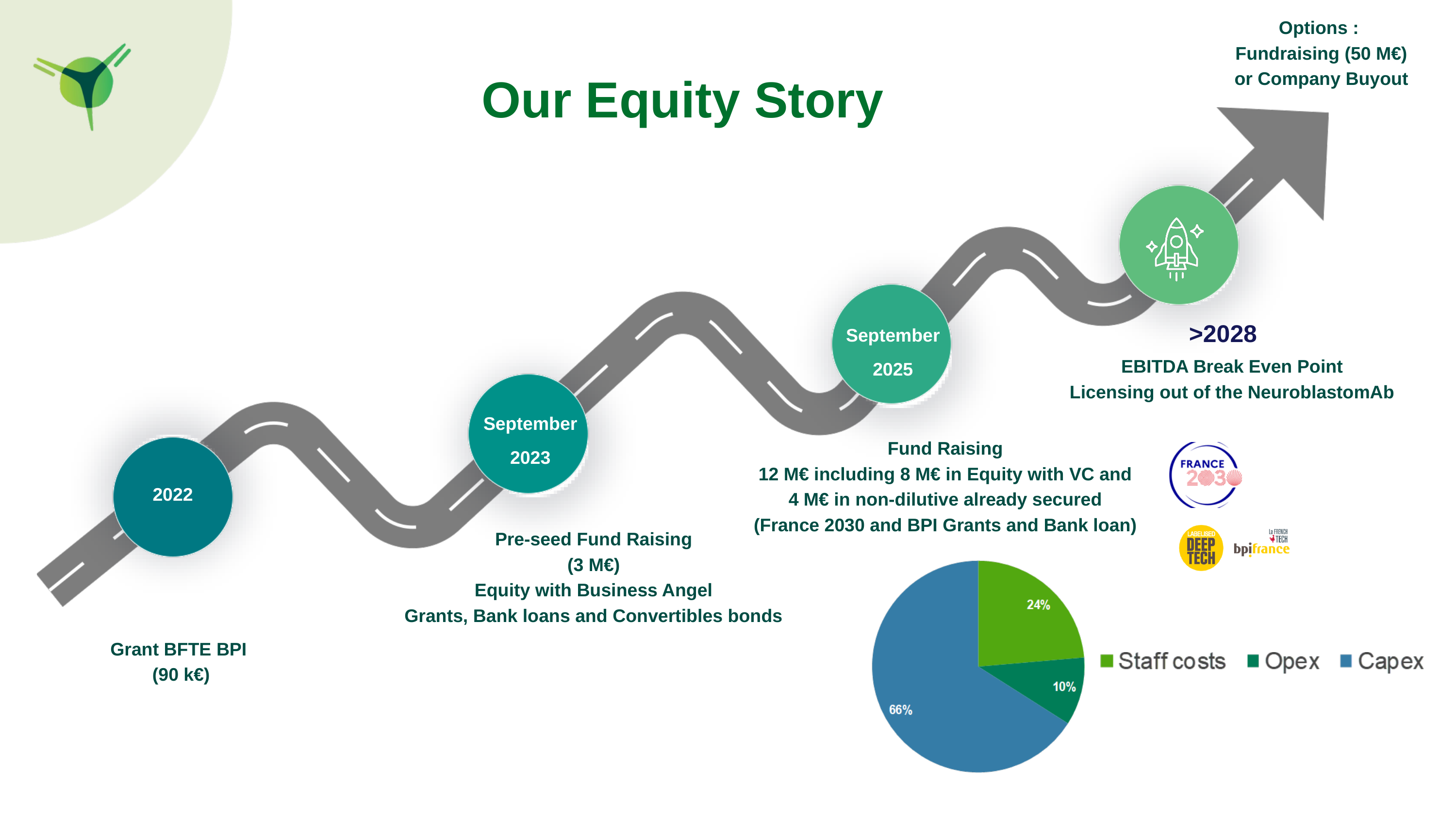

Options :
Fundraising (50 M€)
or Company Buyout

Our Equity Story

>2028

September
2025

EBITDA Break Even Point
Licensing out of the NeuroblastomAb

September
2023

Fund Raising
12 M€ including 8 M€ in Equity with VC and
 4 M€ in non-dilutive already secured
(France 2030 and BPI Grants and Bank loan)

2022

Pre-seed Fund Raising
(3 M€)
Equity with Business Angel
Grants, Bank loans and Convertibles bonds

Grant BFTE BPI
(90 k€)